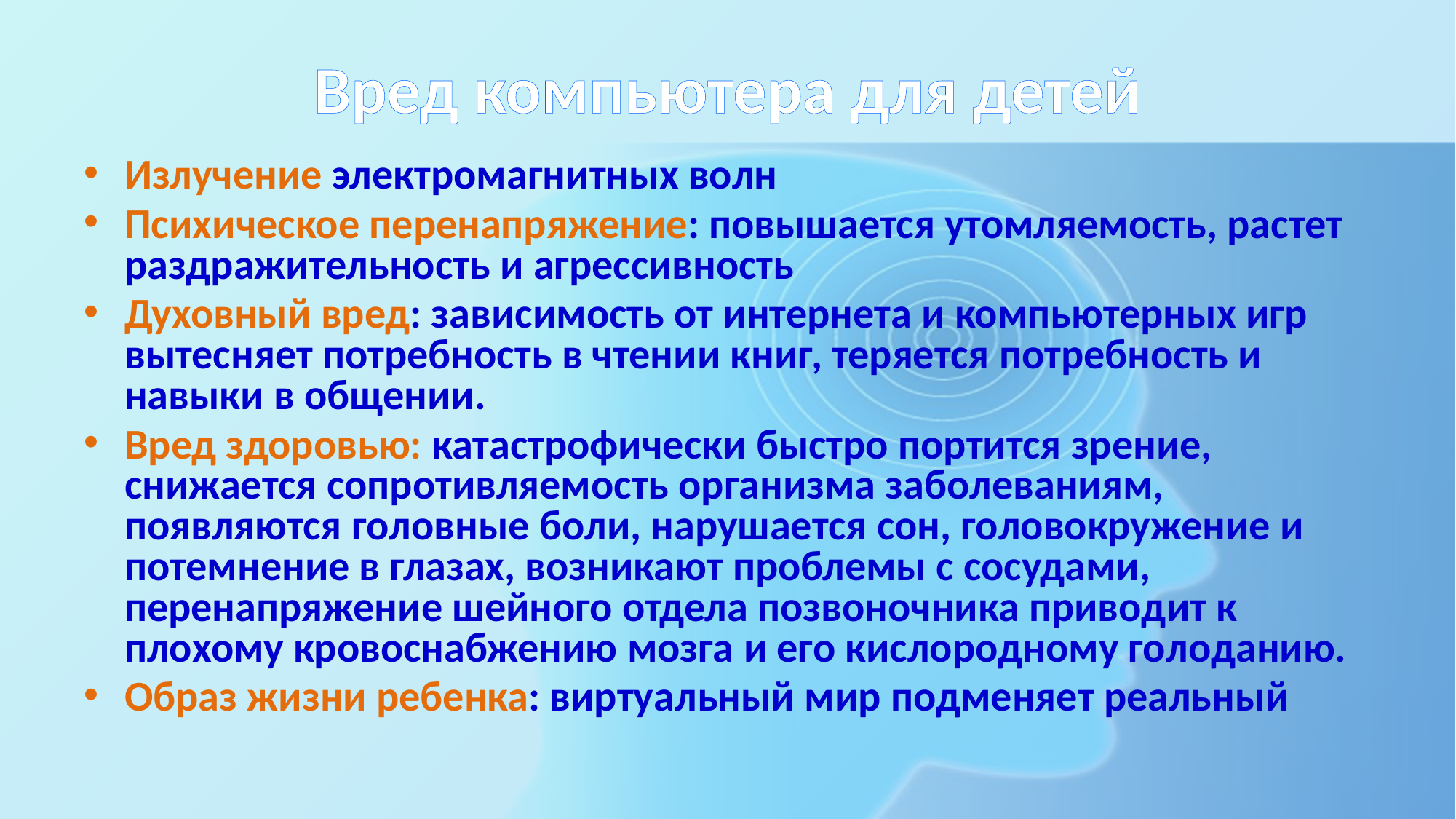

# Вред компьютера для детей
Излучение электромагнитных волн
Психическое перенапряжение: повышается утомляемость, растет раздражительность и агрессивность
Духовный вред: зависимость от интернета и компьютерных игр вытесняет потребность в чтении книг, теряется потребность и навыки в общении.
Вред здоровью: катастрофически быстро портится зрение, снижается сопротивляемость организма заболеваниям, появляются головные боли, нарушается сон, головокружение и потемнение в глазах, возникают проблемы с сосудами, перенапряжение шейного отдела позвоночника приводит к плохому кровоснабжению мозга и его кислородному голоданию.
Образ жизни ребенка: виртуальный мир подменяет реальный